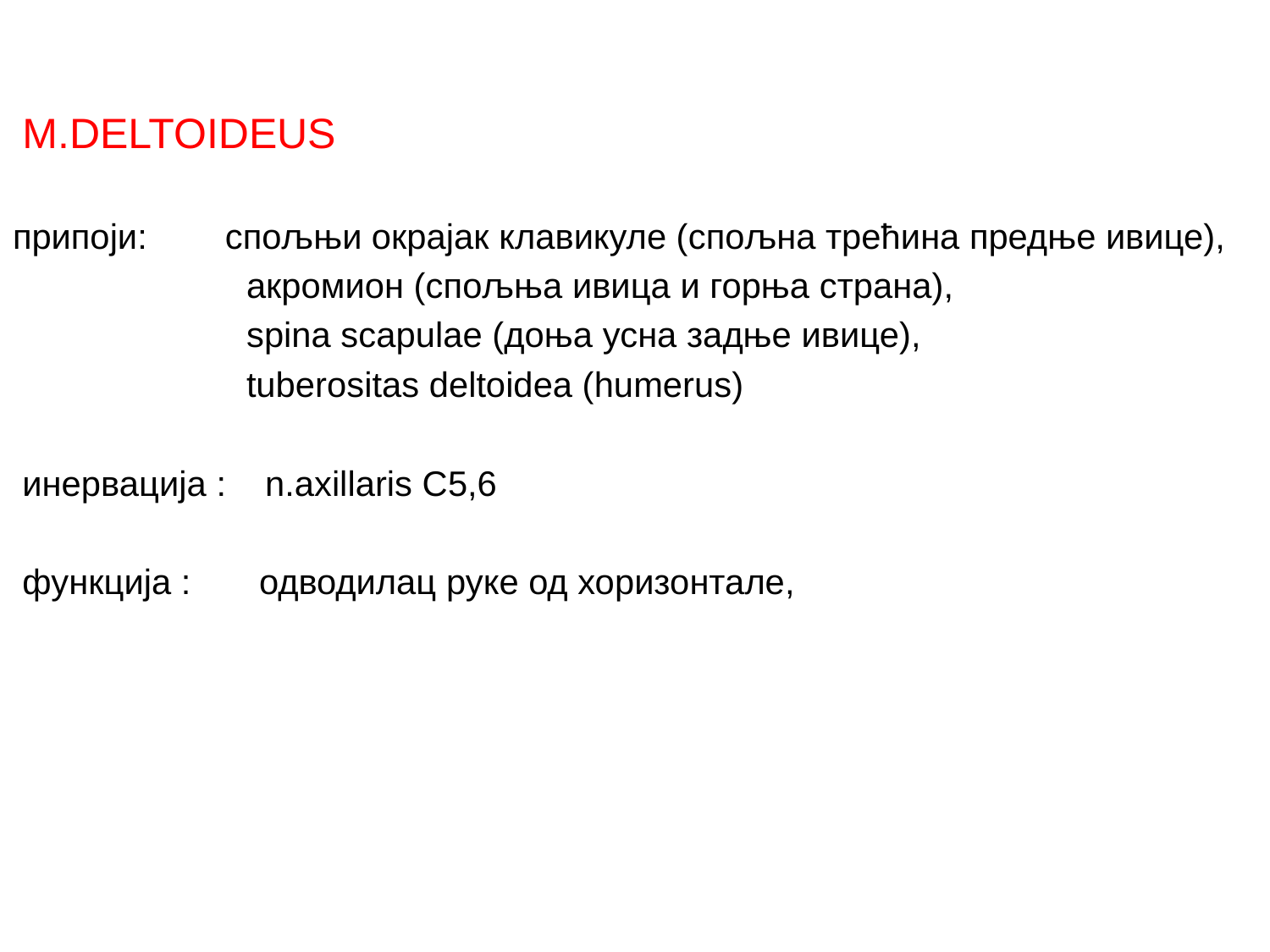

M.DELTOIDEUS

припоји:        спољњи окрајак клавикуле (спољна трећина предње ивице),
                        акромион (спољња ивица и горња страна),
                        spina scapulae (доња усна задње ивице),
                        tuberositas deltoidea (humerus)

 инервација :    n.axillaris C5,6

 функција :       одводилац руке од хоризонтале,